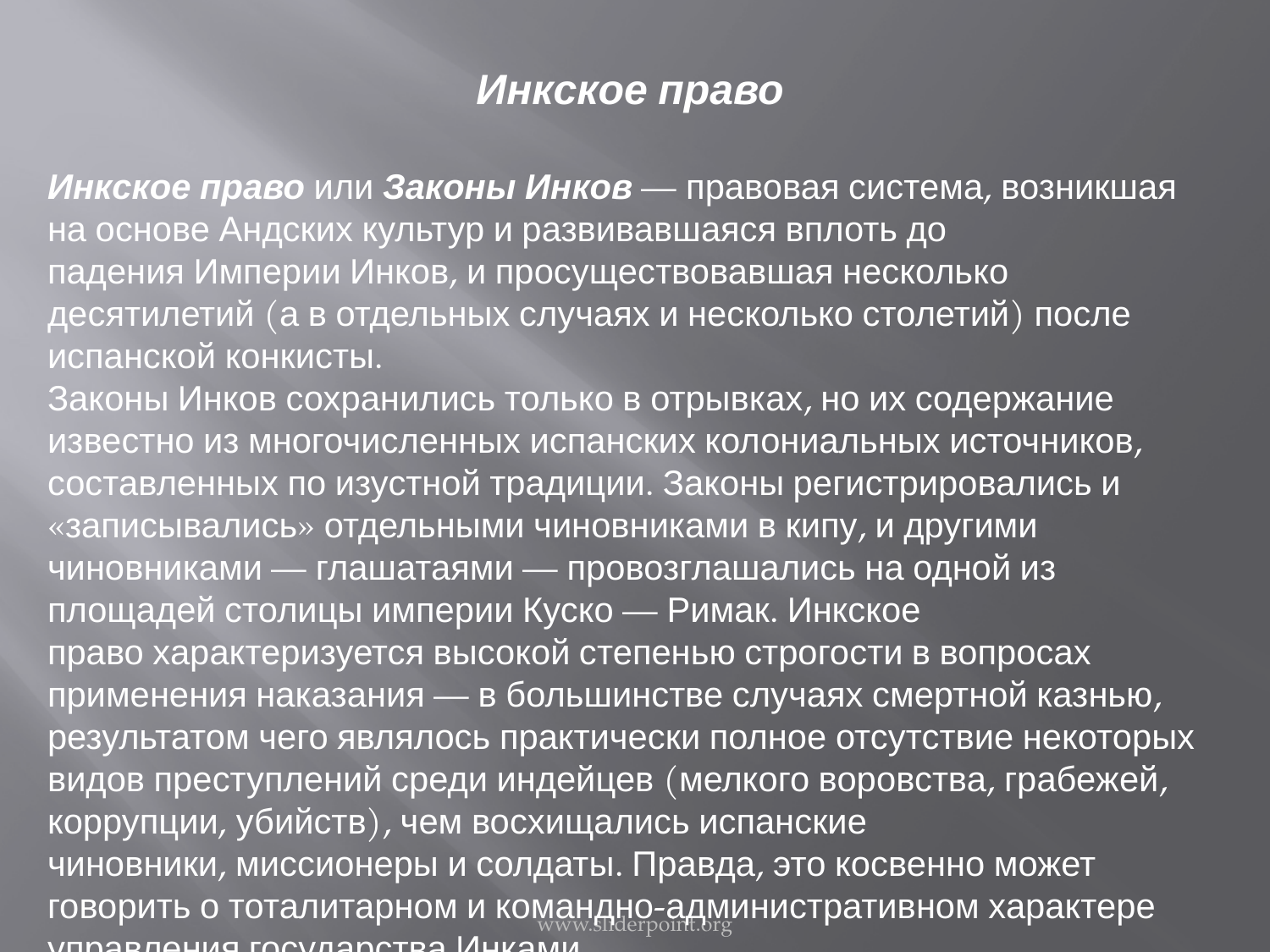

Инкское право

Инкское право или Законы Инков — правовая система, возникшая на основе Андских культур и развивавшаяся вплоть до падения Империи Инков, и просуществовавшая несколько десятилетий (а в отдельных случаях и несколько столетий) после испанской конкисты.
Законы Инков сохранились только в отрывках, но их содержание известно из многочисленных испанских колониальных источников, составленных по изустной традиции. Законы регистрировались и «записывались» отдельными чиновниками в кипу, и другими чиновниками — глашатаями — провозглашались на одной из площадей столицы империи Куско — Римак. Инкское право характеризуется высокой степенью строгости в вопросах применения наказания — в большинстве случаях смертной казнью, результатом чего являлось практически полное отсутствие некоторых видов преступлений среди индейцев (мелкого воровства, грабежей, коррупции, убийств), чем восхищались испанские чиновники, миссионеры и солдаты. Правда, это косвенно может говорить о тоталитарном и командно-административном характере управления государства Инками.

www.sliderpoint.org